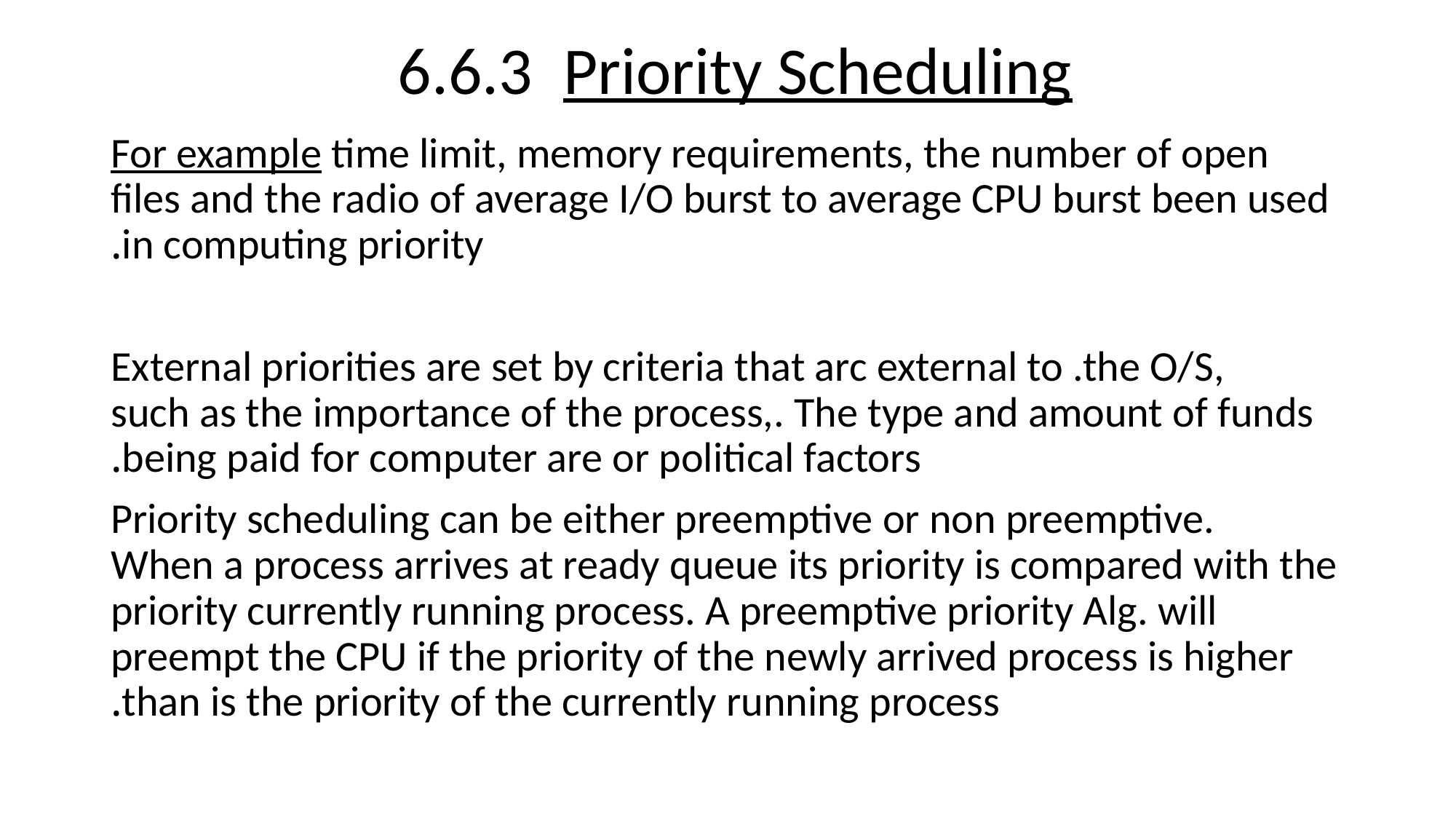

# 6.6.3  Priority Scheduling

 For example time limit, memory requirements, the number of open files and the radio of average I/O burst to average CPU burst been used in computing priority.

     External priorities are set by criteria that arc external to .the O/S, such as the importance of the process,. The type and amount of funds being paid for computer are or political factors.
           Priority scheduling can be either preemptive or non preemptive. When a process arrives at ready queue its priority is compared with the priority currently running process. A preemptive priority Alg. will preempt the CPU if the priority of the newly arrived process is higher than is the priority of the currently running process.